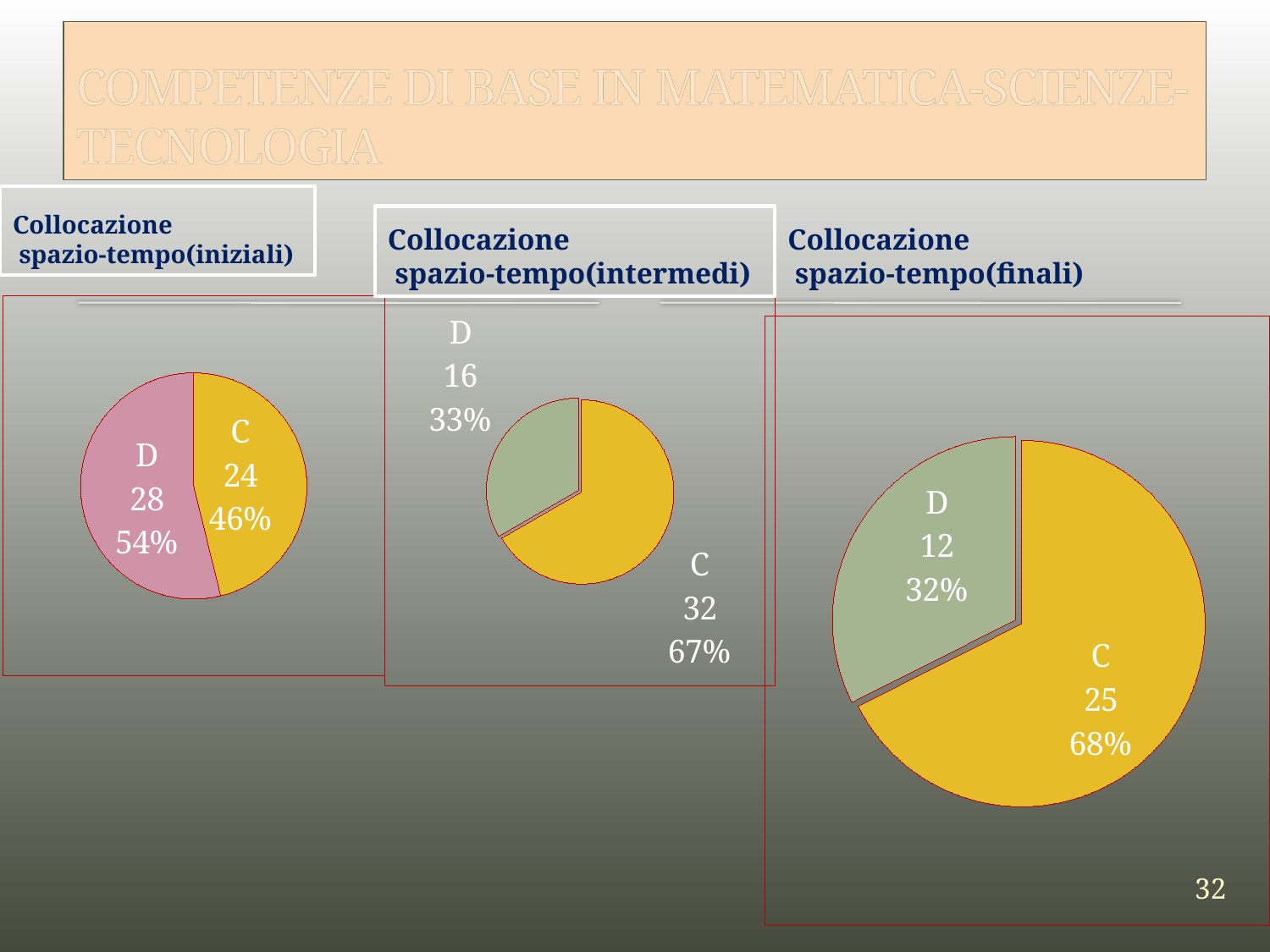

# COMPETENZE DI BASE IN MATEMATICA-SCIENZE-TECNOLOGIA
Collocazione
 spazio-tempo(iniziali)

Collocazione
 spazio-tempo(intermedi)

Collocazione
 spazio-tempo(finali)

### Chart

| Category | Vendite |
|---|---|
| A | 0.0 |
| B | 0.0 |
| C | 24.0 |
| D | 28.0 |

### Chart

| Category | Vendite |
|---|---|
| A | 0.0 |
| B | 0.0 |
| C | 32.0 |
| D | 16.0 |

### Chart

| Category | Vendite |
|---|---|
| A | 0.0 |
| B | 0.0 |
| C | 25.0 |
| D | 12.0 |
32